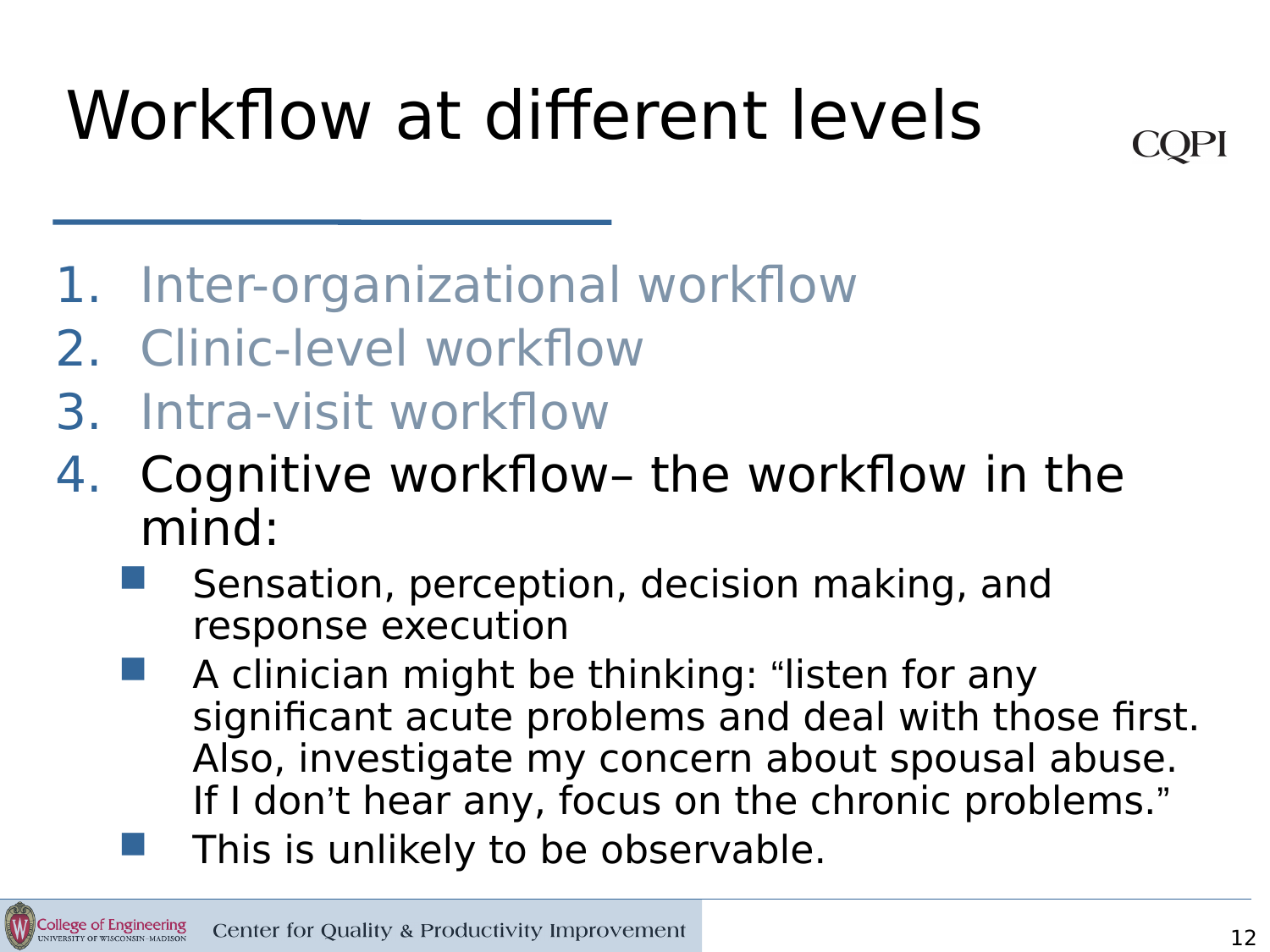

Workflow at different levels
Inter-organizational workflow
Clinic-level workflow
Intra-visit workflow
Cognitive workflow– the workflow in the mind:
Sensation, perception, decision making, and response execution
A clinician might be thinking: “listen for any significant acute problems and deal with those first. Also, investigate my concern about spousal abuse. If I don’t hear any, focus on the chronic problems.”
This is unlikely to be observable.